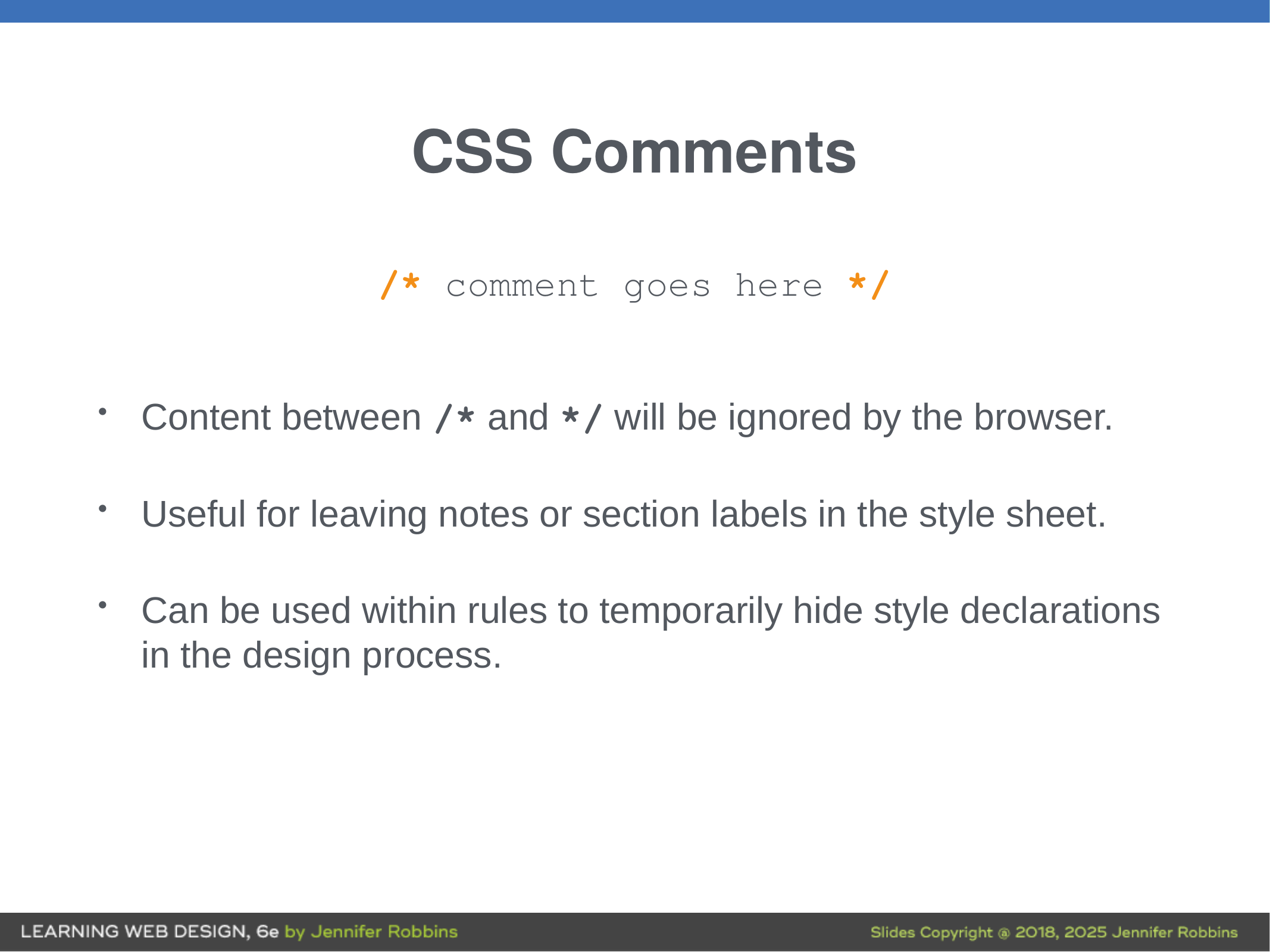

# CSS Comments
/* comment goes here */
Content between /* and */ will be ignored by the browser.
Useful for leaving notes or section labels in the style sheet.
Can be used within rules to temporarily hide style declarations in the design process.